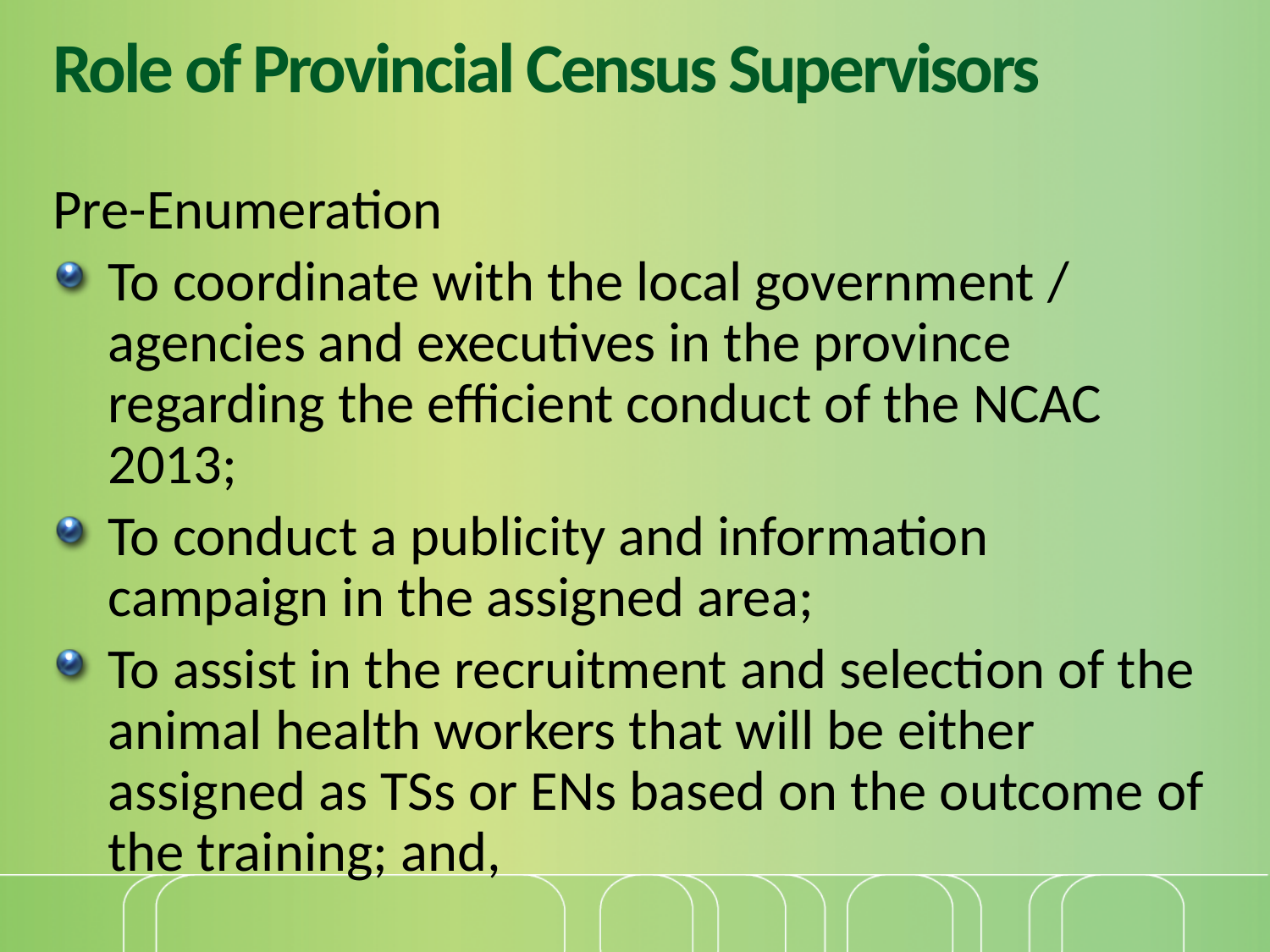

# Role of Provincial Census Supervisors
Pre-Enumeration
To coordinate with the local government / agencies and executives in the province regarding the efficient conduct of the NCAC 2013;
To conduct a publicity and information campaign in the assigned area;
To assist in the recruitment and selection of the animal health workers that will be either assigned as TSs or ENs based on the outcome of the training; and,